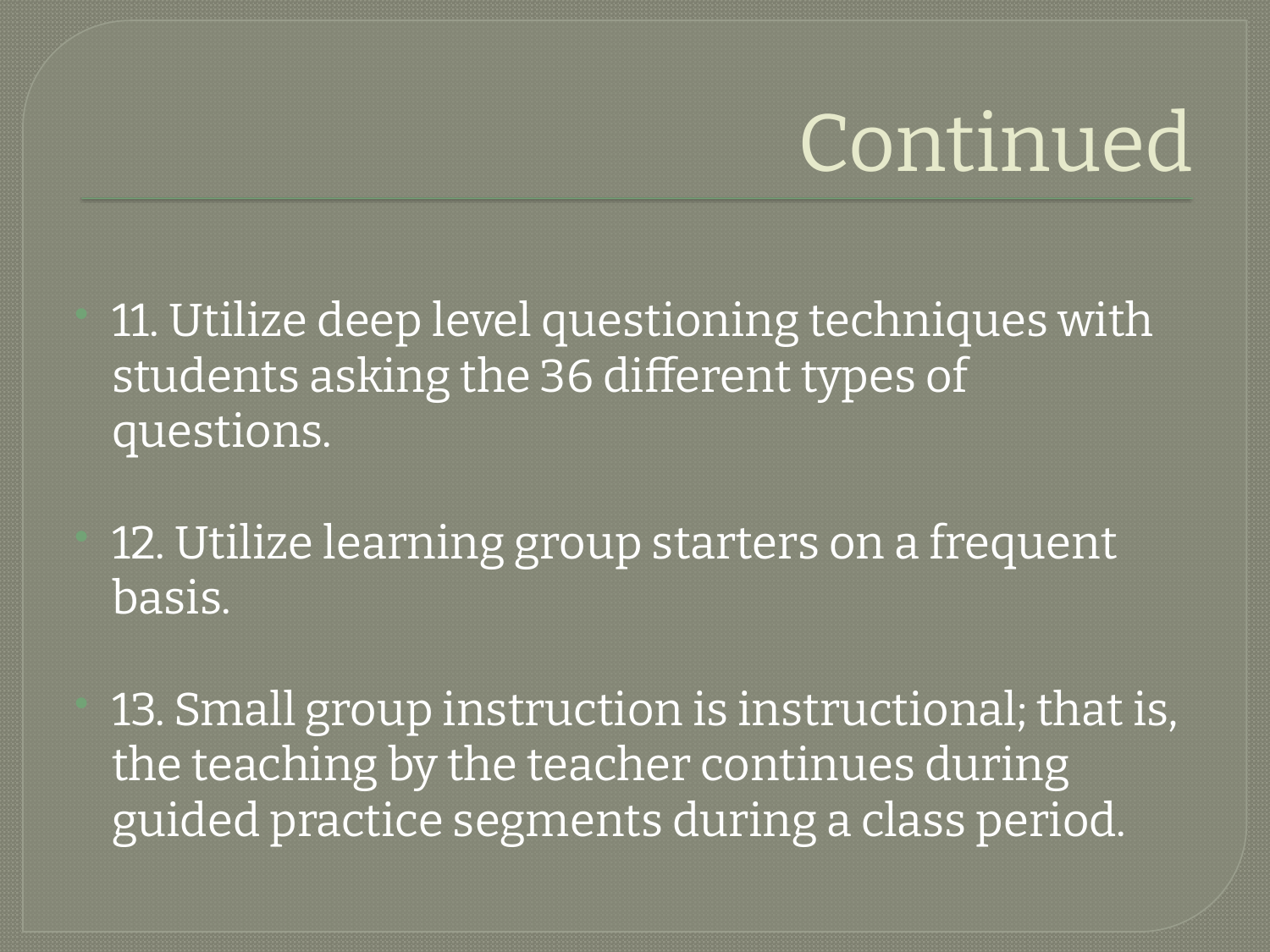

# Continued

11. Utilize deep level questioning techniques with students asking the 36 different types of questions.

12. Utilize learning group starters on a frequent basis.

13. Small group instruction is instructional; that is, the teaching by the teacher continues during guided practice segments during a class period.